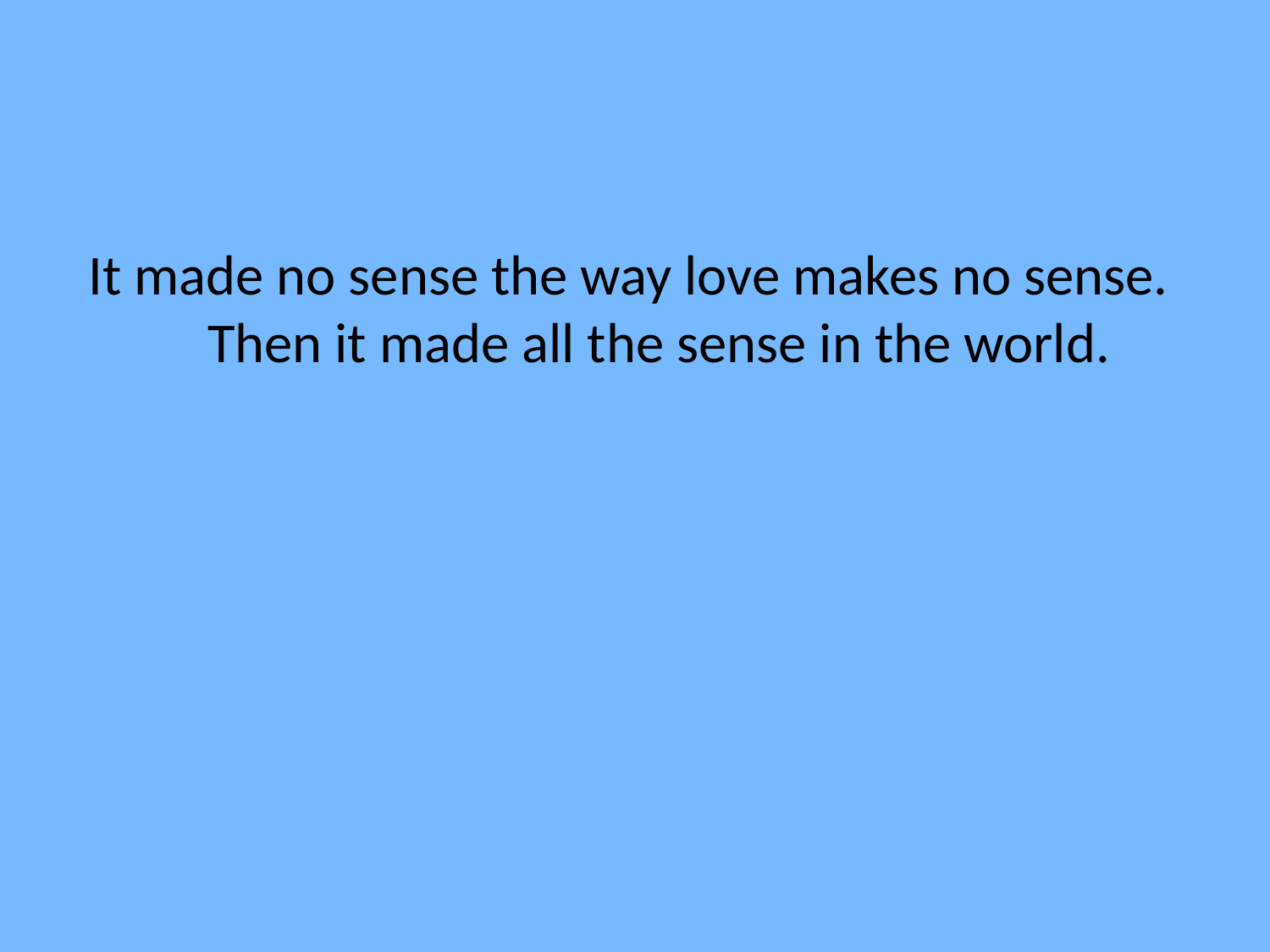

It made no sense the way love makes no sense.  Then it made all the sense in the world.